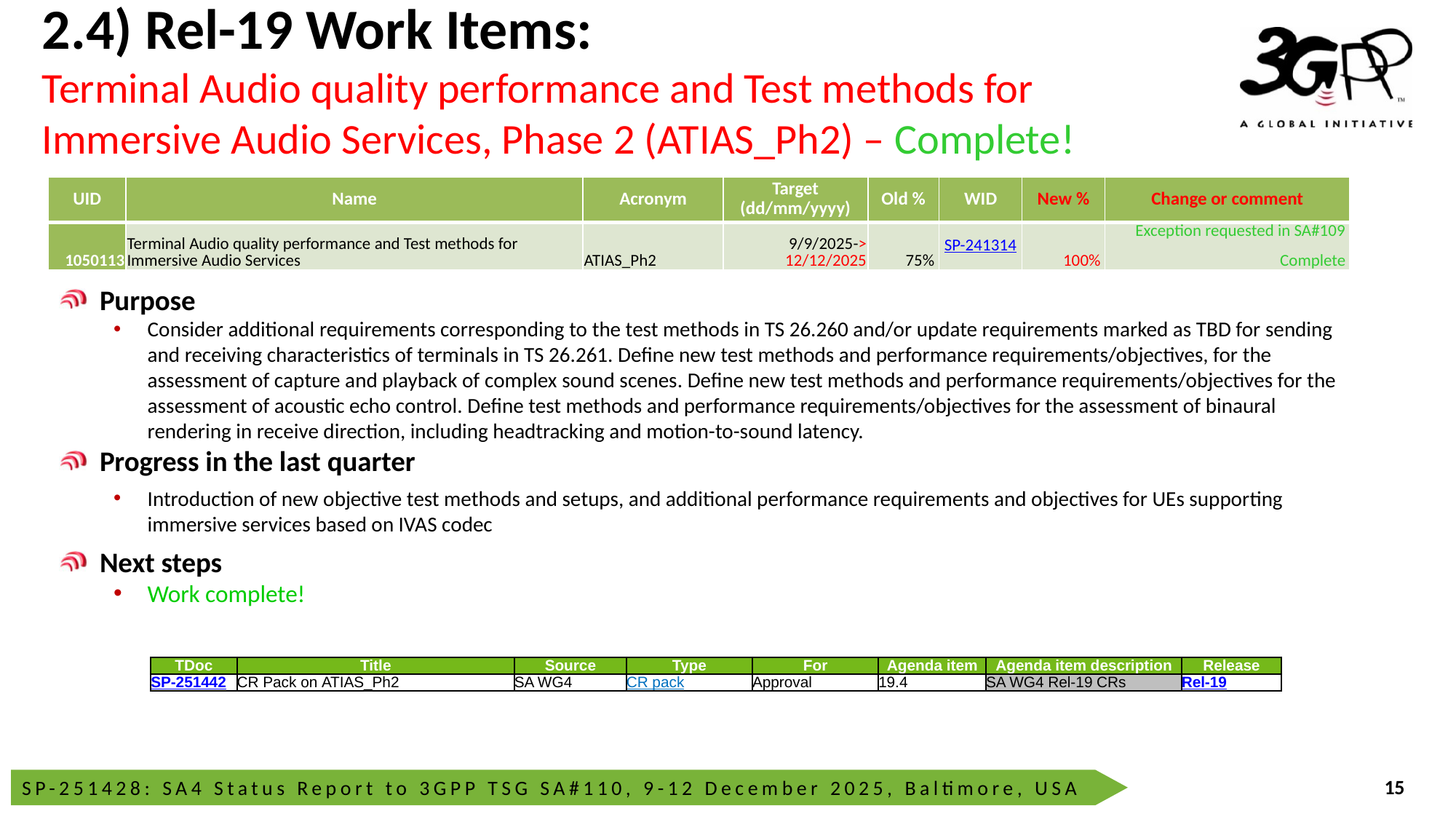

# 2.4) Rel-19 Work Items: Terminal Audio quality performance and Test methods for Immersive Audio Services, Phase 2 (ATIAS_Ph2) – Complete!
| UID | Name | Acronym | Target (dd/mm/yyyy) | Old % | WID | New % | Change or comment |
| --- | --- | --- | --- | --- | --- | --- | --- |
| 1050113 | Terminal Audio quality performance and Test methods for Immersive Audio Services | ATIAS\_Ph2 | 9/9/2025-> 12/12/2025 | 75% | SP-241314 | 100% | Exception requested in SA#109 Complete |
Purpose
Consider additional requirements corresponding to the test methods in TS 26.260 and/or update requirements marked as TBD for sending and receiving characteristics of terminals in TS 26.261. Define new test methods and performance requirements/objectives, for the assessment of capture and playback of complex sound scenes. Define new test methods and performance requirements/objectives for the assessment of acoustic echo control. Define test methods and performance requirements/objectives for the assessment of binaural rendering in receive direction, including headtracking and motion-to-sound latency.
Progress in the last quarter
Introduction of new objective test methods and setups, and additional performance requirements and objectives for UEs supporting immersive services based on IVAS codec
Next steps
Work complete!
| TDoc | Title | Source | Type | For | Agenda item | Agenda item description | Release |
| --- | --- | --- | --- | --- | --- | --- | --- |
| SP-251442 | CR Pack on ATIAS\_Ph2 | SA WG4 | CR pack | Approval | 19.4 | SA WG4 Rel-19 CRs | Rel-19 |